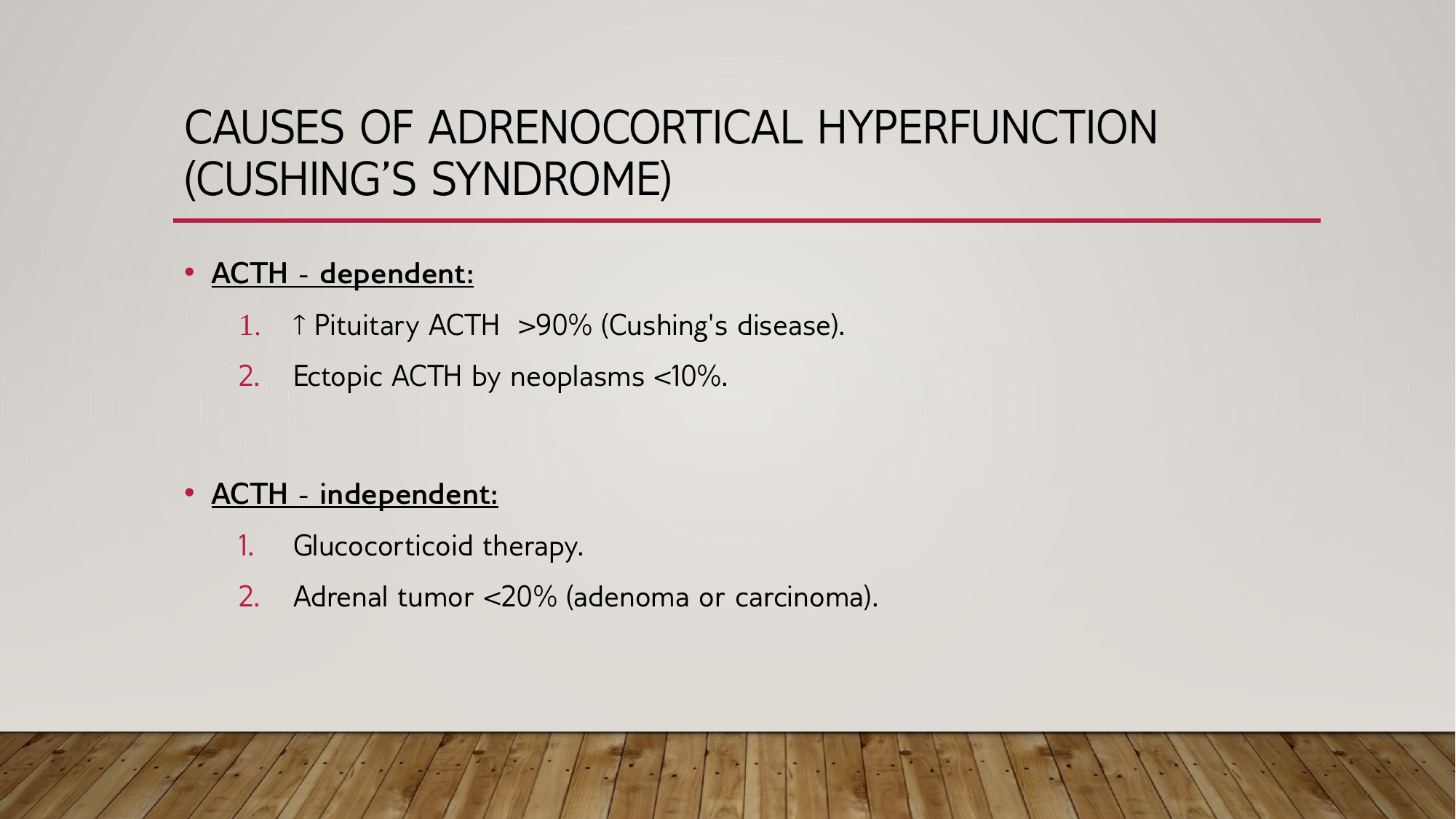

# Causes of adrenocortical hyperfunction (Cushing’s syndrome)
ACTH - dependent:
↑ Pituitary ACTH  >90% (Cushing's disease).
Ectopic ACTH by neoplasms <10%.

ACTH - independent:
Glucocorticoid therapy.
Adrenal tumor <20% (adenoma or carcinoma).